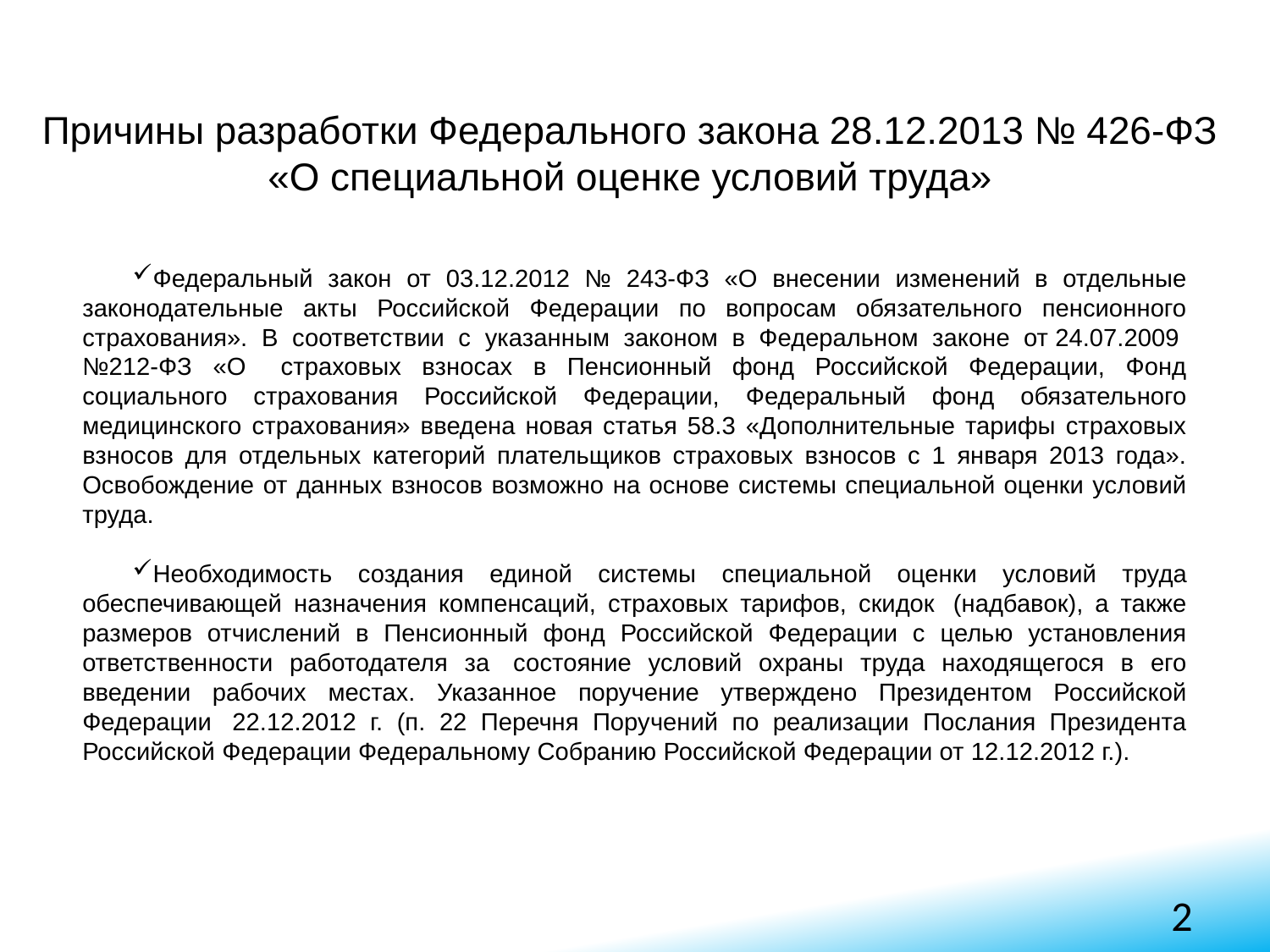

Причины разработки Федерального закона 28.12.2013 № 426-ФЗ «О специальной оценке условий труда»
Федеральный закон от 03.12.2012 № 243-ФЗ «О внесении изменений в отдельные законодательные акты Российской Федерации по вопросам обязательного пенсионного страхования». В соответствии с указанным законом в Федеральном законе от 24.07.2009  №212-ФЗ «О   страховых взносах в Пенсионный фонд Российской Федерации, Фонд социального страхования Российской Федерации, Федеральный фонд обязательного медицинского страхования» введена новая статья 58.3 «Дополнительные тарифы страховых взносов для отдельных категорий плательщиков страховых взносов с 1 января 2013 года». Освобождение от данных взносов возможно на основе системы специальной оценки условий труда.

Необходимость создания единой системы специальной оценки условий труда обеспечивающей назначения компенсаций, страховых тарифов, скидок  (надбавок), а также размеров отчислений в Пенсионный фонд Российской Федерации с целью установления ответственности работодателя за  состояние условий охраны труда находящегося в его введении рабочих местах. Указанное поручение утверждено Президентом Российской Федерации  22.12.2012 г. (п. 22 Перечня Поручений по реализации Послания Президента Российской Федерации Федеральному Собранию Российской Федерации от 12.12.2012 г.).

2